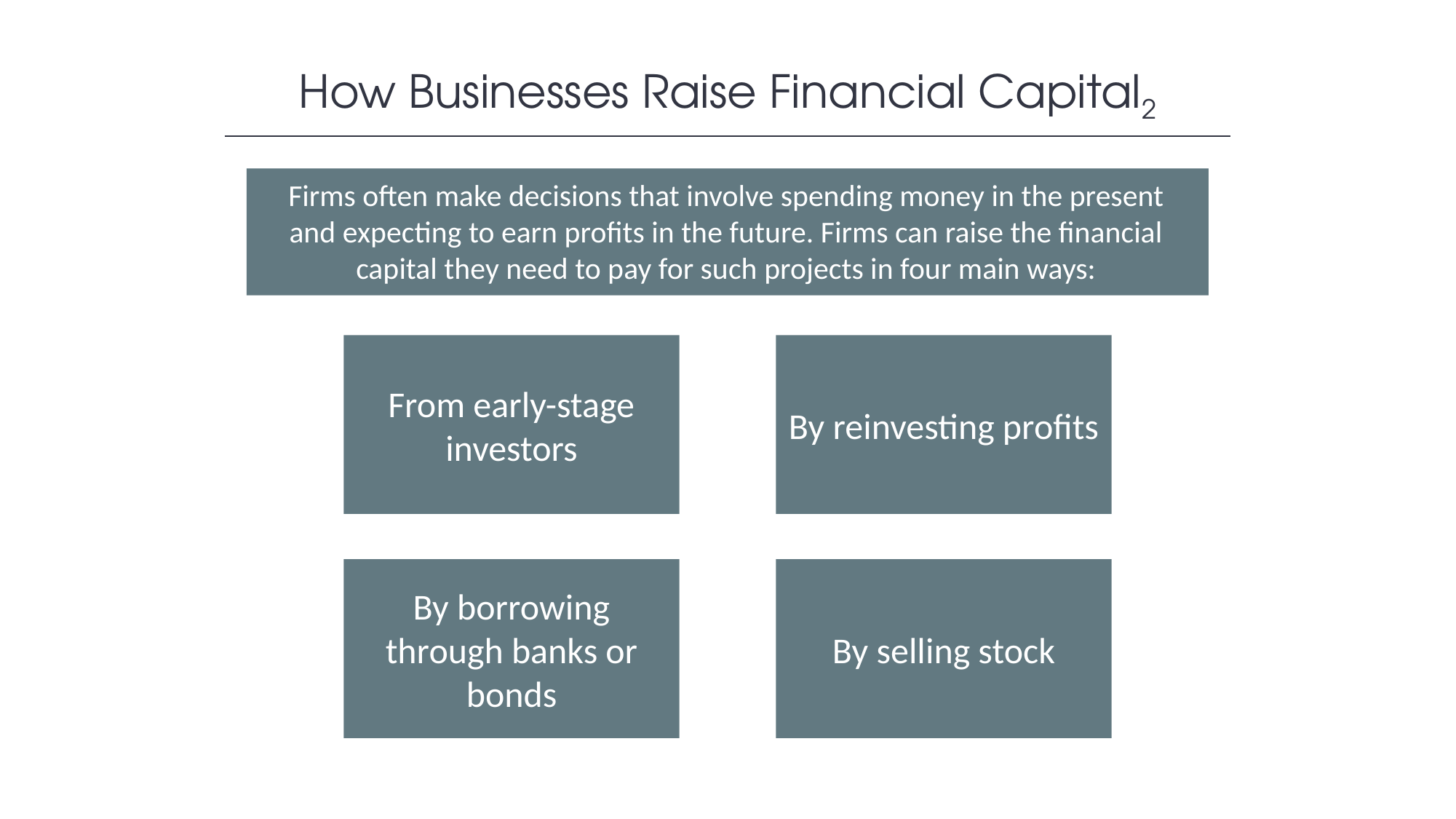

How Businesses Raise Financial Capital2

Firms often make decisions that involve spending money in the present and expecting to earn profits in the future. Firms can raise the financial capital they need to pay for such projects in four main ways:
From early-stage investors
By reinvesting profits
By borrowing through banks or bonds
By selling stock